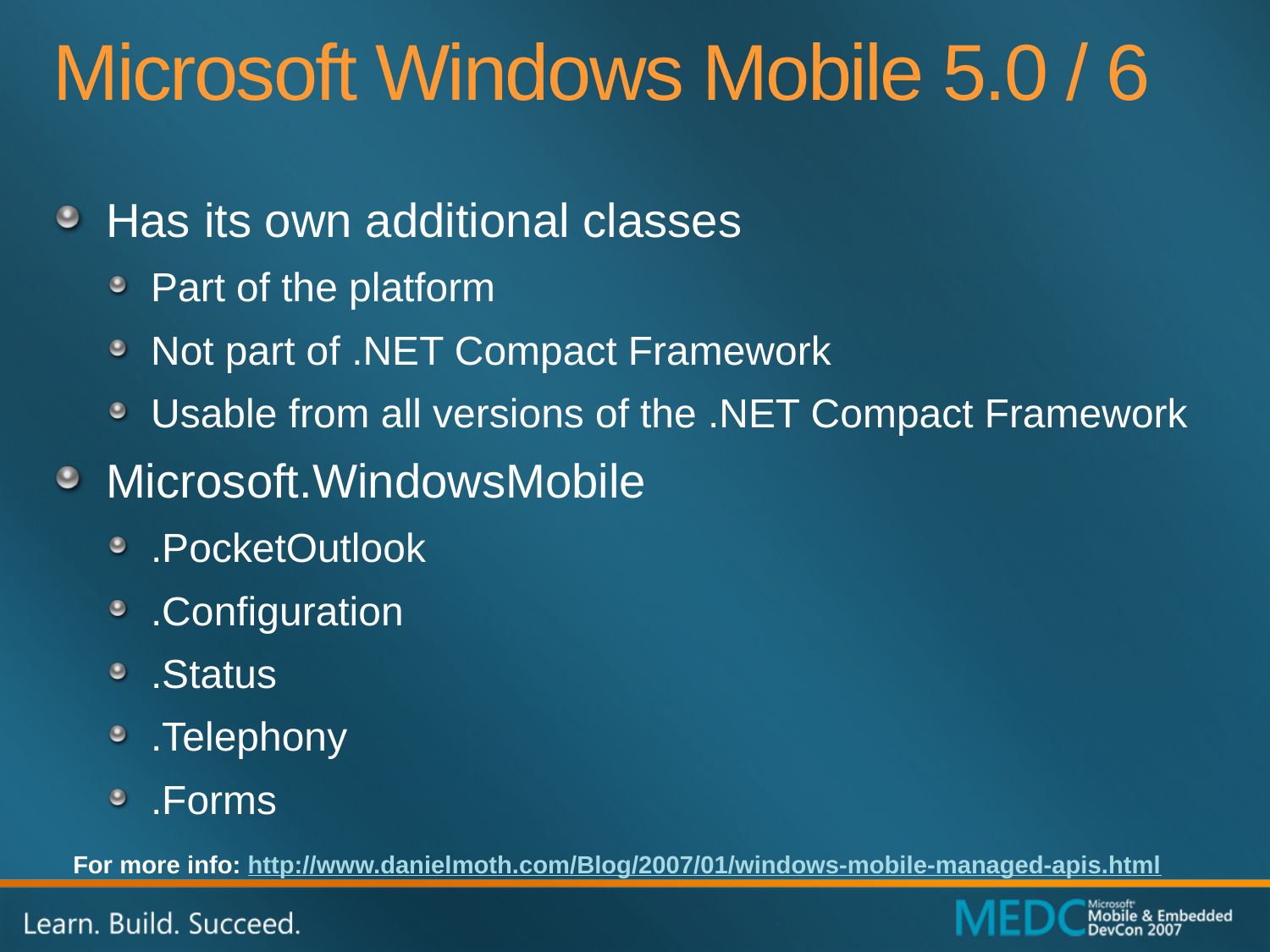

# Microsoft Windows Mobile 5.0 / 6
Has its own additional classes
Part of the platform
Not part of .NET Compact Framework
Usable from all versions of the .NET Compact Framework
Microsoft.WindowsMobile
.PocketOutlook
.Configuration
.Status
.Telephony
.Forms

For more info: http://www.danielmoth.com/Blog/2007/01/windows-mobile-managed-apis.html